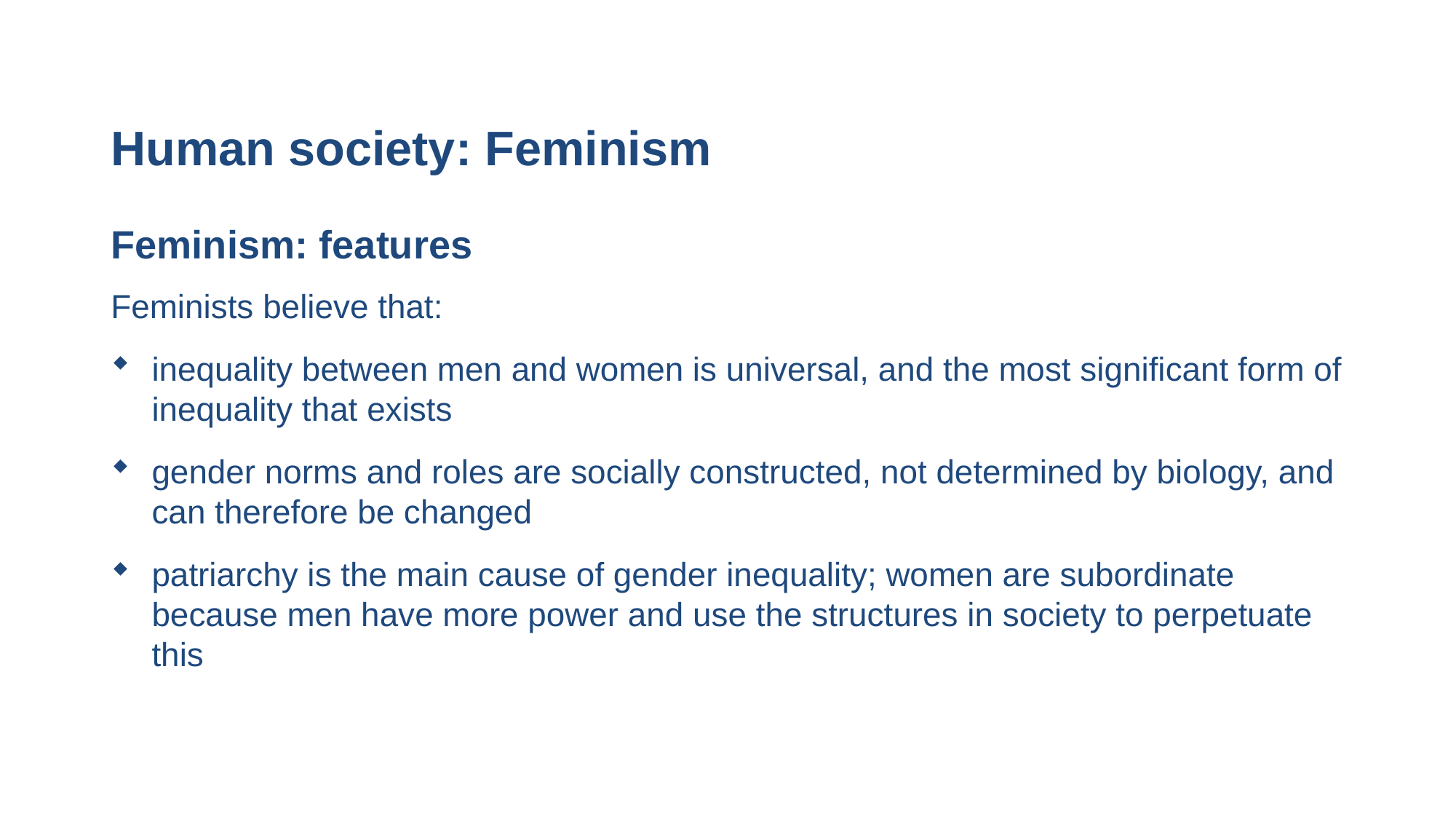

# Human society: Feminism
Feminism: features
Feminists believe that:
inequality between men and women is universal, and the most significant form of inequality that exists
gender norms and roles are socially constructed, not determined by biology, and can therefore be changed
patriarchy is the main cause of gender inequality; women are subordinate because men have more power and use the structures in society to perpetuate this